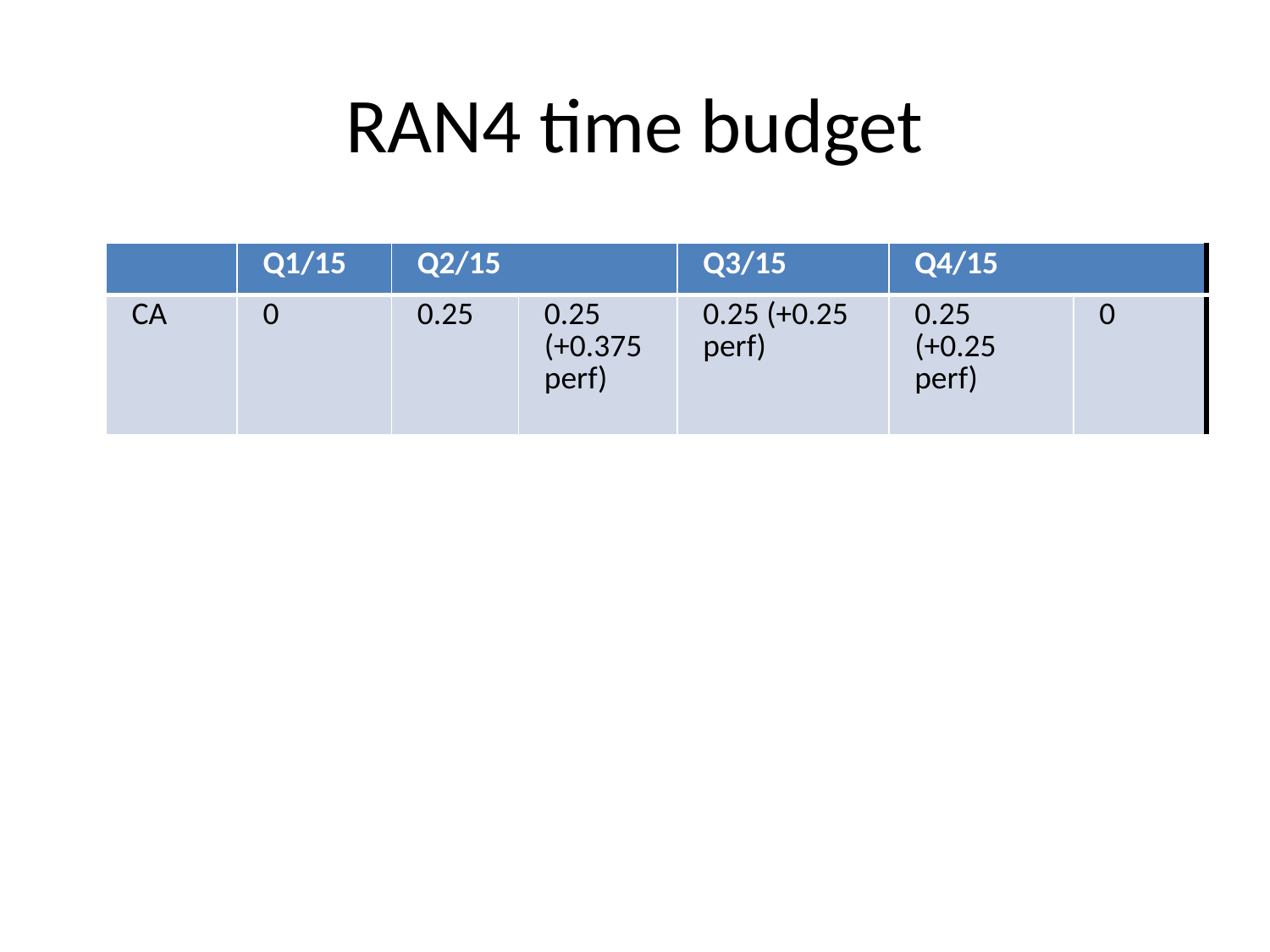

# RAN4 time budget
|  | Q1/15 | Q2/15 |  | Q3/15 | Q4/15 |  |
| --- | --- | --- | --- | --- | --- | --- |
| CA | 0 | 0.25 | 0.25 (+0.375 perf) | 0.25 (+0.25 perf) | 0.25 (+0.25 perf) | 0 |